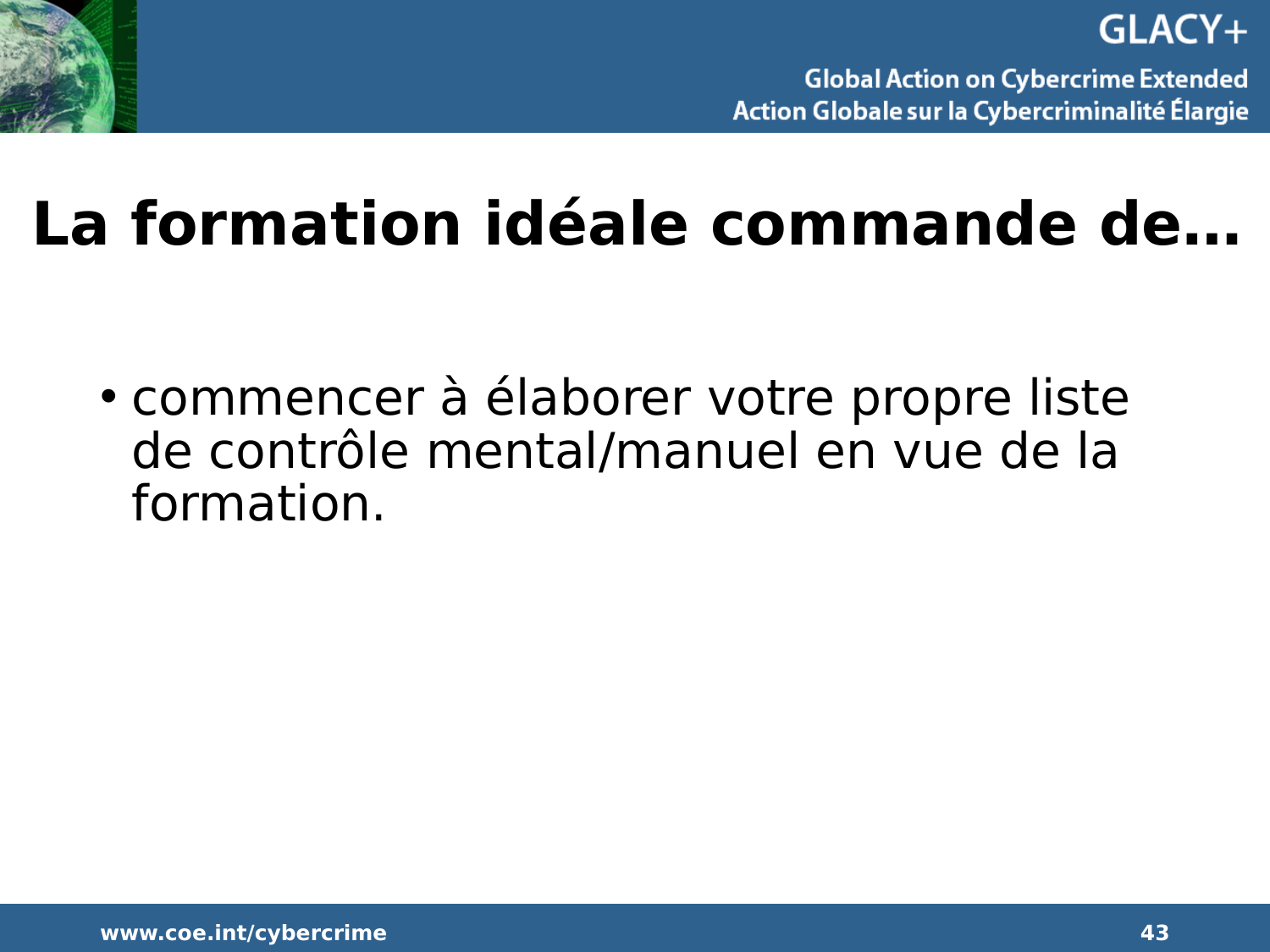

# La formation idéale commande de…
commencer à élaborer votre propre liste de contrôle mental/manuel en vue de la formation.
www.coe.int/cybercrime
43